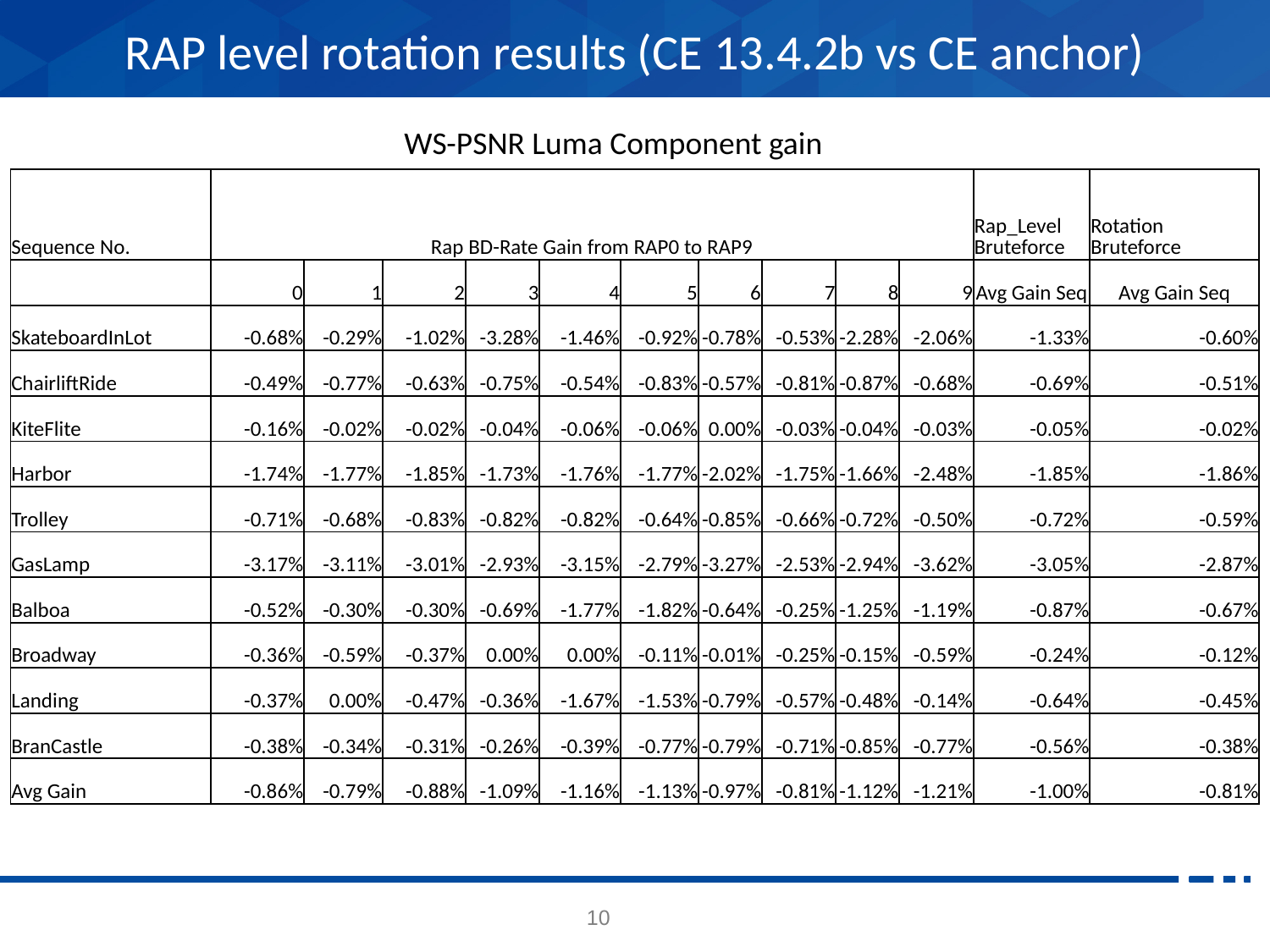

# RAP level rotation results (CE 13.4.2b vs CE anchor)
WS-PSNR Luma Component gain
| Sequence No. | Rap BD-Rate Gain from RAP0 to RAP9 |  |  |  |  |  |  |  |  |  | Rap\_Level Bruteforce | Rotation Bruteforce |
| --- | --- | --- | --- | --- | --- | --- | --- | --- | --- | --- | --- | --- |
|  | 0 | 1 | 2 | 3 | 4 | 5 | 6 | 7 | 8 | 9 | Avg Gain Seq | Avg Gain Seq |
| SkateboardInLot | -0.68% | -0.29% | -1.02% | -3.28% | -1.46% | -0.92% | -0.78% | -0.53% | -2.28% | -2.06% | -1.33% | -0.60% |
| ChairliftRide | -0.49% | -0.77% | -0.63% | -0.75% | -0.54% | -0.83% | -0.57% | -0.81% | -0.87% | -0.68% | -0.69% | -0.51% |
| KiteFlite | -0.16% | -0.02% | -0.02% | -0.04% | -0.06% | -0.06% | 0.00% | -0.03% | -0.04% | -0.03% | -0.05% | -0.02% |
| Harbor | -1.74% | -1.77% | -1.85% | -1.73% | -1.76% | -1.77% | -2.02% | -1.75% | -1.66% | -2.48% | -1.85% | -1.86% |
| Trolley | -0.71% | -0.68% | -0.83% | -0.82% | -0.82% | -0.64% | -0.85% | -0.66% | -0.72% | -0.50% | -0.72% | -0.59% |
| GasLamp | -3.17% | -3.11% | -3.01% | -2.93% | -3.15% | -2.79% | -3.27% | -2.53% | -2.94% | -3.62% | -3.05% | -2.87% |
| Balboa | -0.52% | -0.30% | -0.30% | -0.69% | -1.77% | -1.82% | -0.64% | -0.25% | -1.25% | -1.19% | -0.87% | -0.67% |
| Broadway | -0.36% | -0.59% | -0.37% | 0.00% | 0.00% | -0.11% | -0.01% | -0.25% | -0.15% | -0.59% | -0.24% | -0.12% |
| Landing | -0.37% | 0.00% | -0.47% | -0.36% | -1.67% | -1.53% | -0.79% | -0.57% | -0.48% | -0.14% | -0.64% | -0.45% |
| BranCastle | -0.38% | -0.34% | -0.31% | -0.26% | -0.39% | -0.77% | -0.79% | -0.71% | -0.85% | -0.77% | -0.56% | -0.38% |
| Avg Gain | -0.86% | -0.79% | -0.88% | -1.09% | -1.16% | -1.13% | -0.97% | -0.81% | -1.12% | -1.21% | -1.00% | -0.81% |